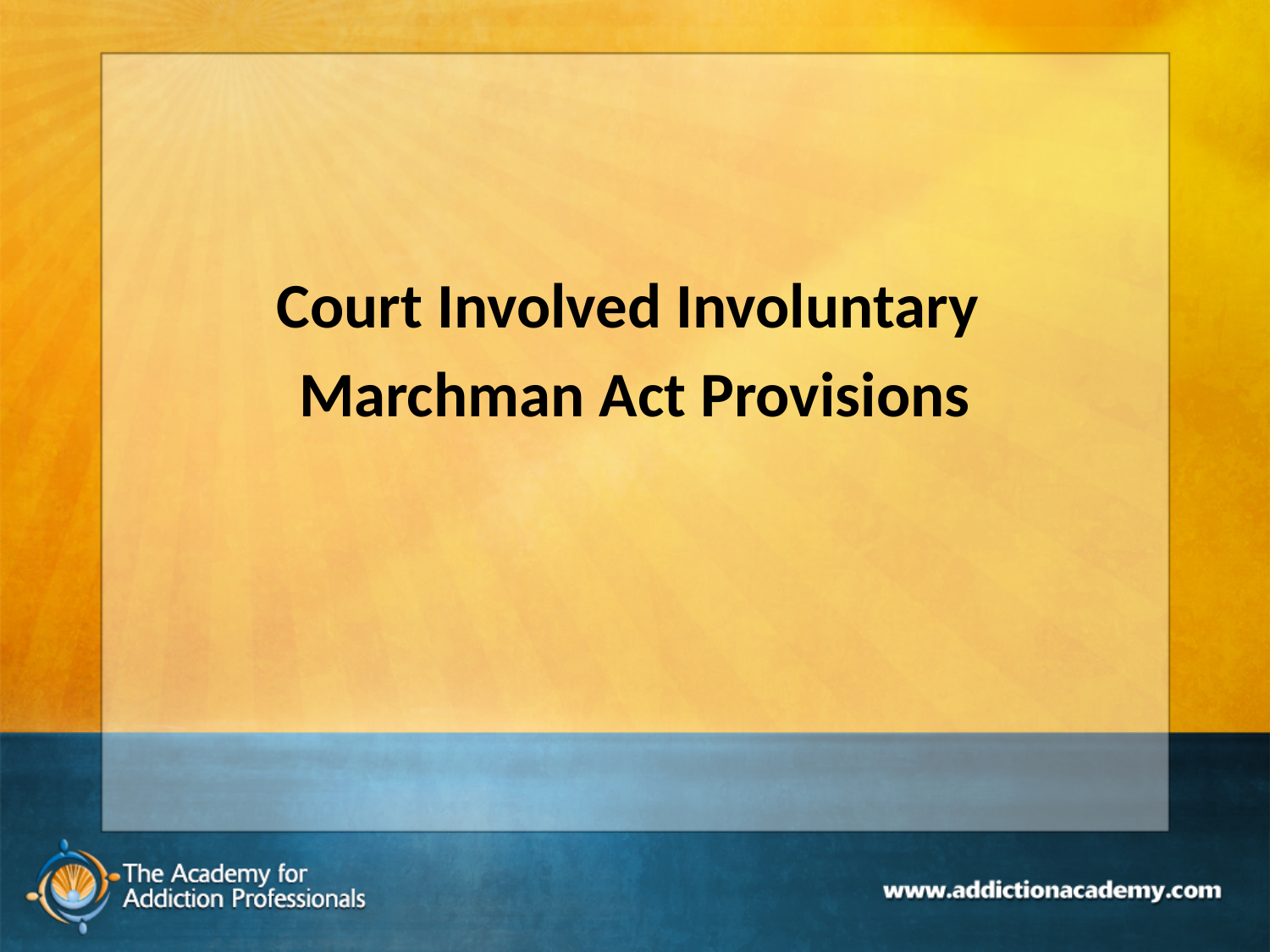

Court Involved Involuntary
Marchman Act Provisions
140